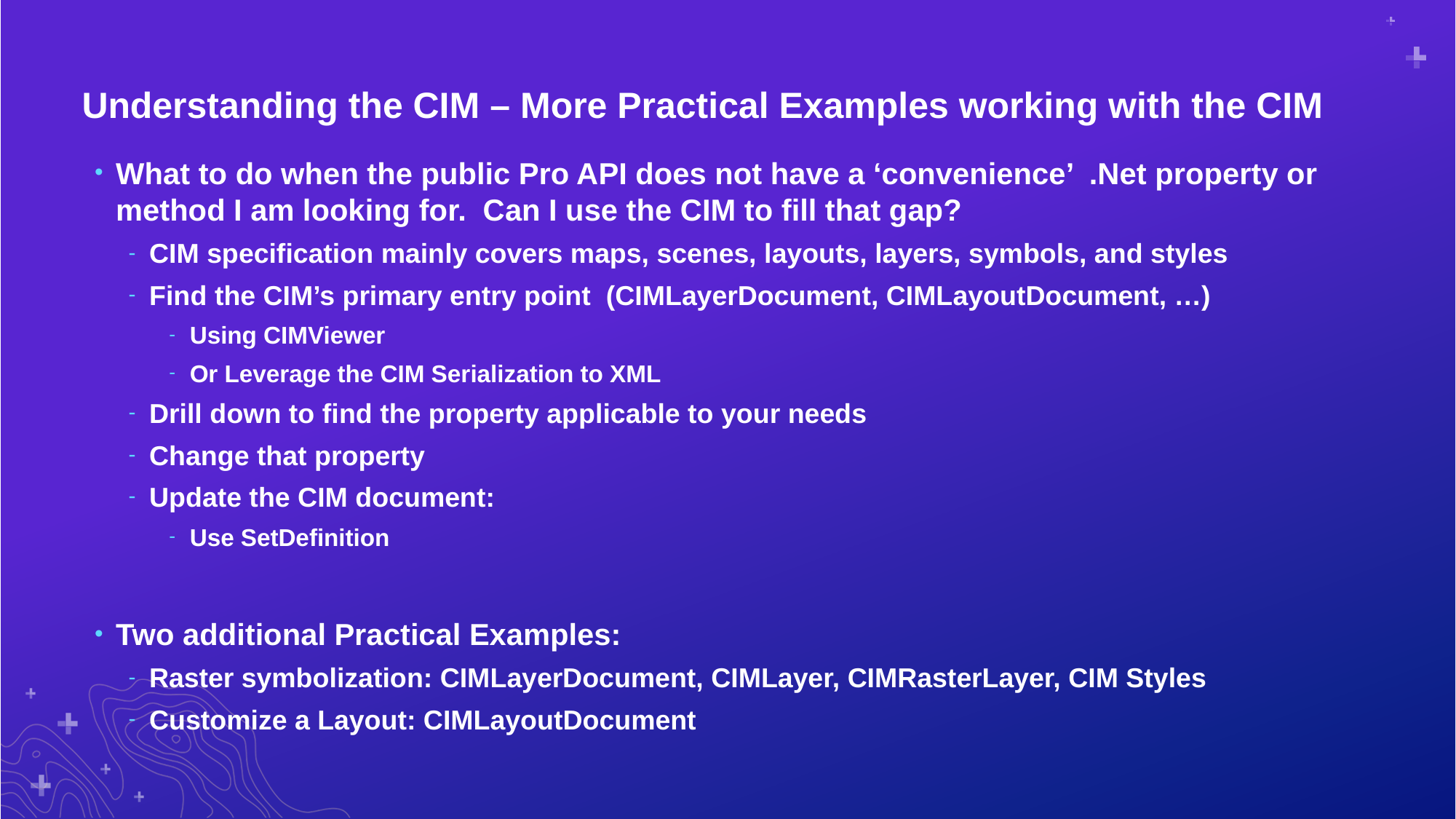

# Understanding the CIM – More Practical Examples working with the CIM
What to do when the public Pro API does not have a ‘convenience’  .Net property or method I am looking for.  Can I use the CIM to fill that gap?
CIM specification mainly covers maps, scenes, layouts, layers, symbols, and styles
Find the CIM’s primary entry point  (CIMLayerDocument, CIMLayoutDocument, …)
Using CIMViewer
Or Leverage the CIM Serialization to XML
Drill down to find the property applicable to your needs
Change that property
Update the CIM document:
Use SetDefinition

Two additional Practical Examples:
Raster symbolization: CIMLayerDocument, CIMLayer, CIMRasterLayer, CIM Styles
Customize a Layout: CIMLayoutDocument